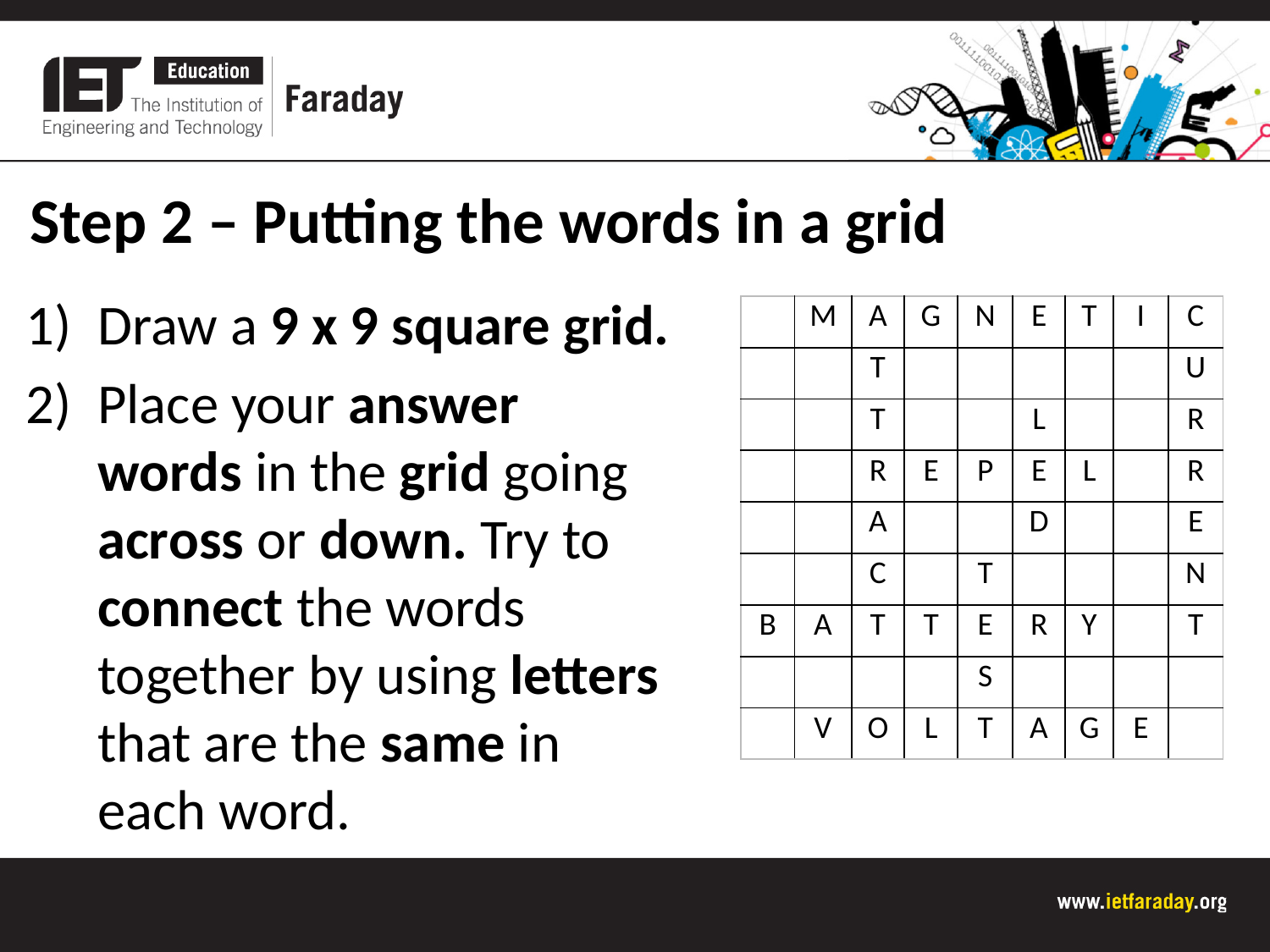

Step 2 – Putting the words in a grid
Draw a 9 x 9 square grid.
Place your answer words in the grid going across or down. Try to connect the words together by using letters that are the same in each word.

|  | M | A | G | N | E | T | I | C |
| --- | --- | --- | --- | --- | --- | --- | --- | --- |
|  |  | T |  |  |  |  |  | U |
|  |  | T |  |  | L |  |  | R |
|  |  | R | E | P | E | L |  | R |
|  |  | A |  |  | D |  |  | E |
|  |  | C |  | T |  |  |  | N |
| B | A | T | T | E | R | Y |  | T |
|  |  |  |  | S |  |  |  |  |
|  | V | O | L | T | A | G | E |  |